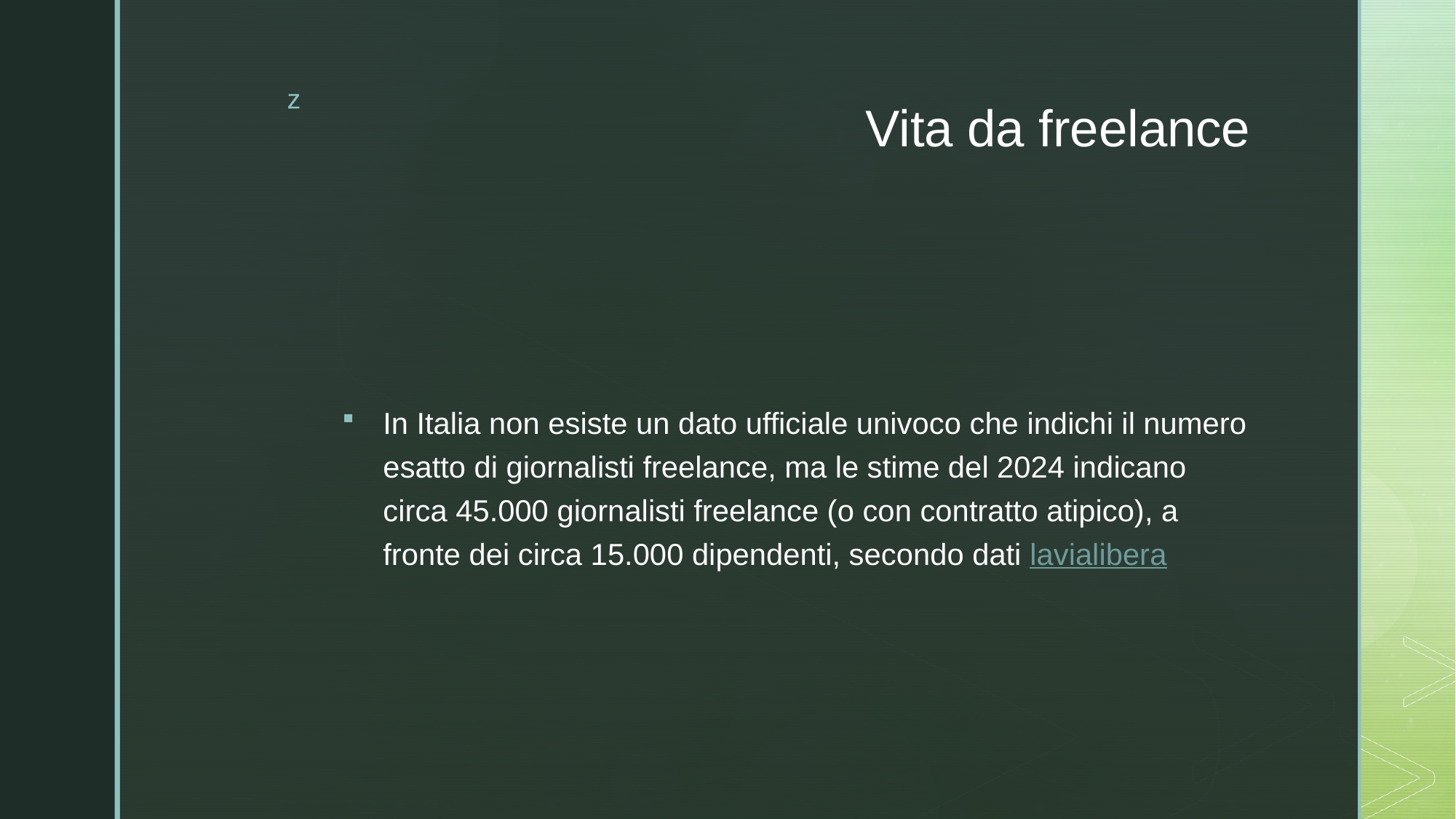

# Vita da freelance
In Italia non esiste un dato ufficiale univoco che indichi il numero esatto di giornalisti freelance, ma le stime del 2024 indicano circa 45.000 giornalisti freelance (o con contratto atipico), a fronte dei circa 15.000 dipendenti, secondo dati lavialibera